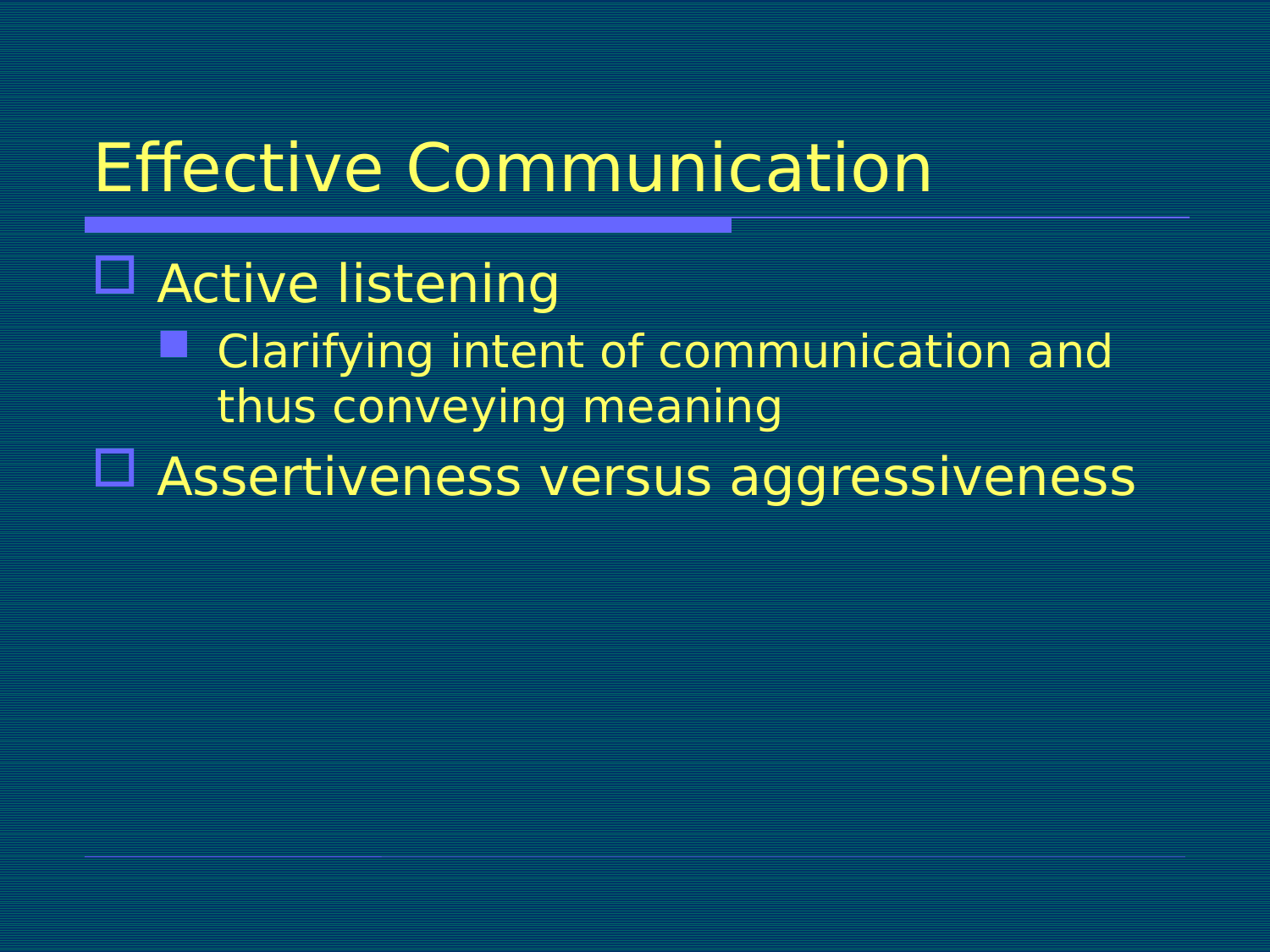

# Effective Communication
Active listening
Clarifying intent of communication and thus conveying meaning
Assertiveness versus aggressiveness